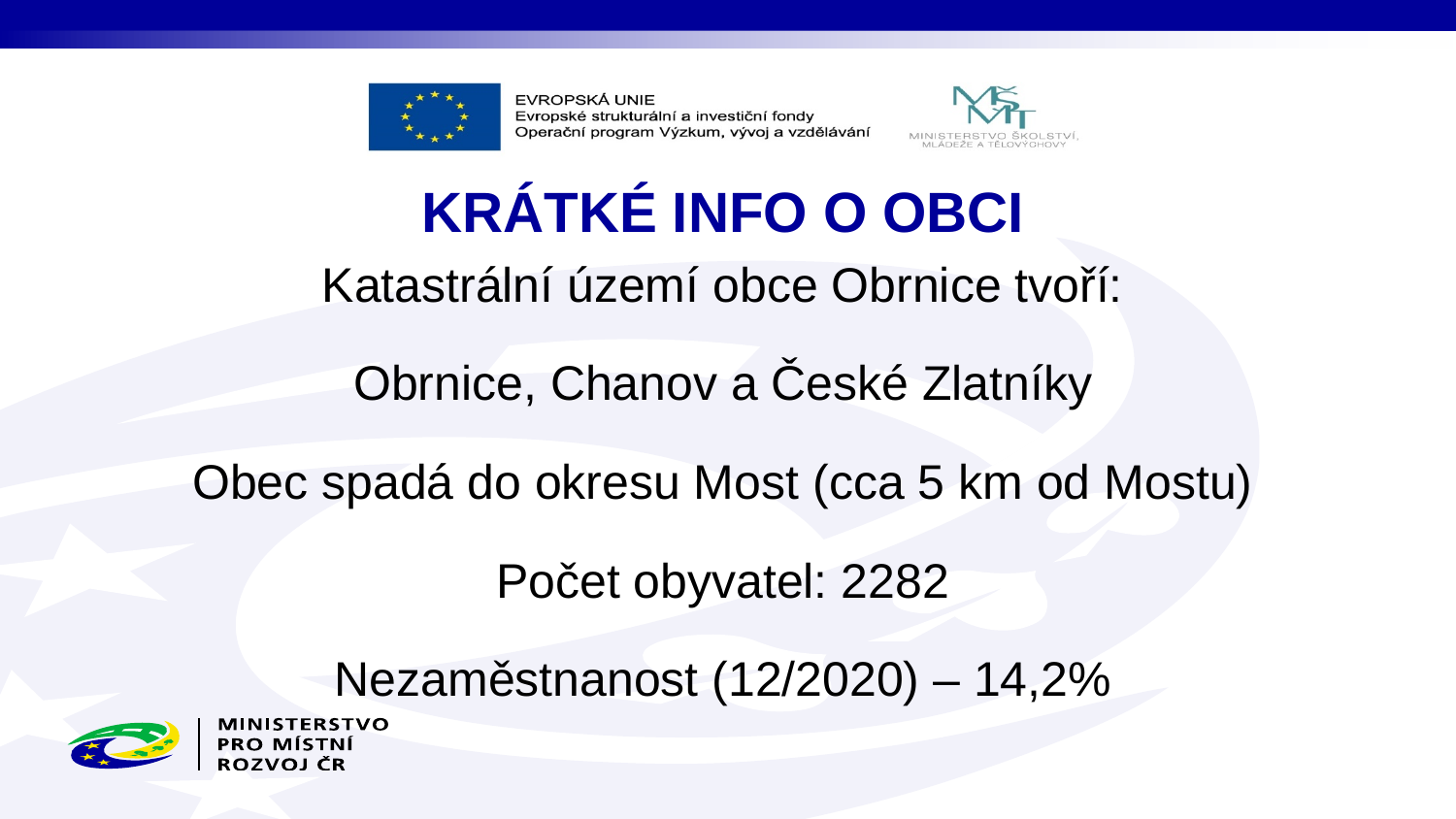

# KRÁTKÉ INFO O OBCI
Katastrální území obce Obrnice tvoří:
Obrnice, Chanov a České Zlatníky
Obec spadá do okresu Most (cca 5 km od Mostu)
Počet obyvatel: 2282
Nezaměstnanost (12/2020) – 14,2%